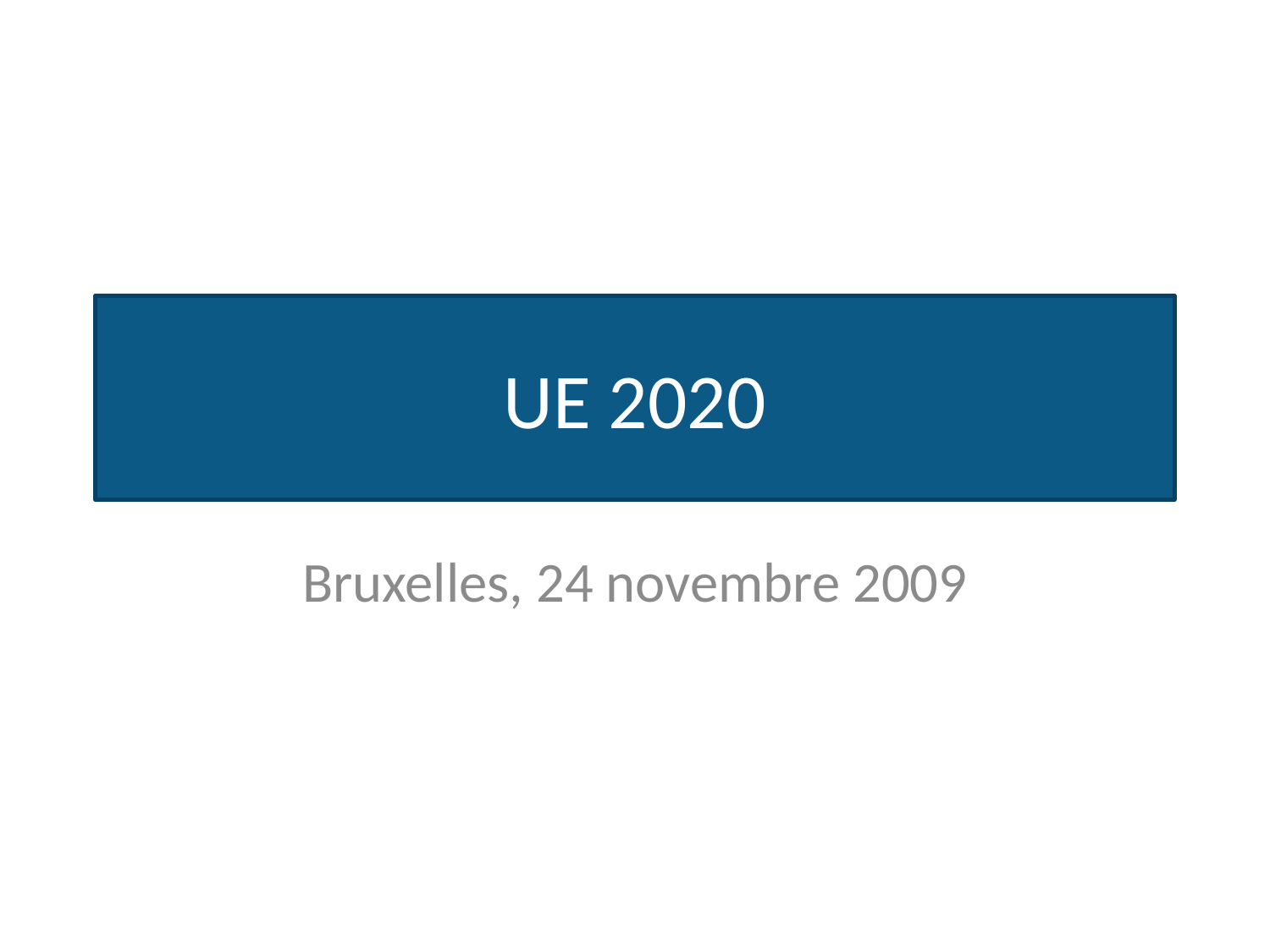

# UE 2020
Bruxelles, 24 novembre 2009